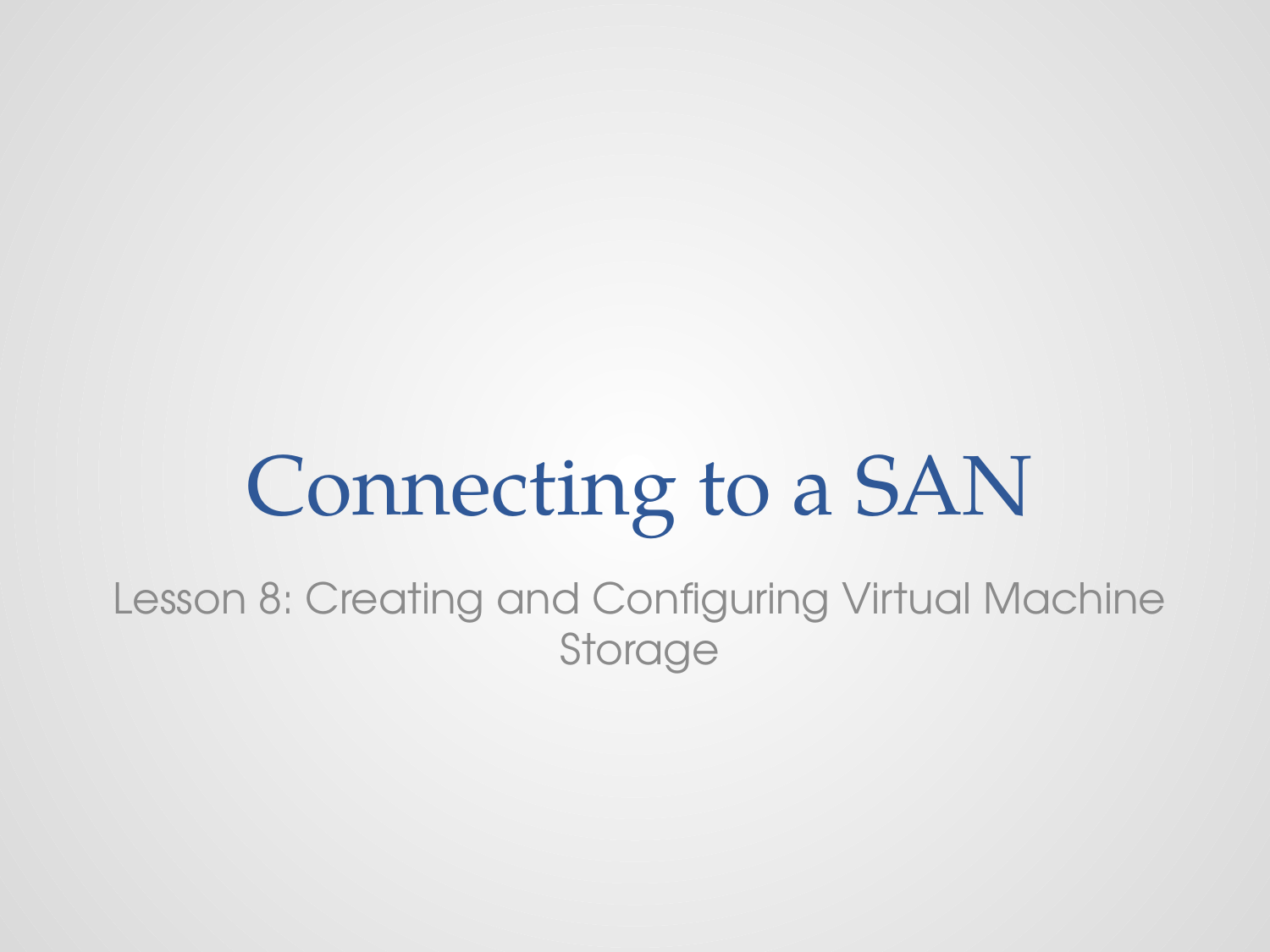

# Connecting to a SAN
Lesson 8: Creating and Configuring Virtual Machine Storage
© 2013 John Wiley & Sons, Inc.
32